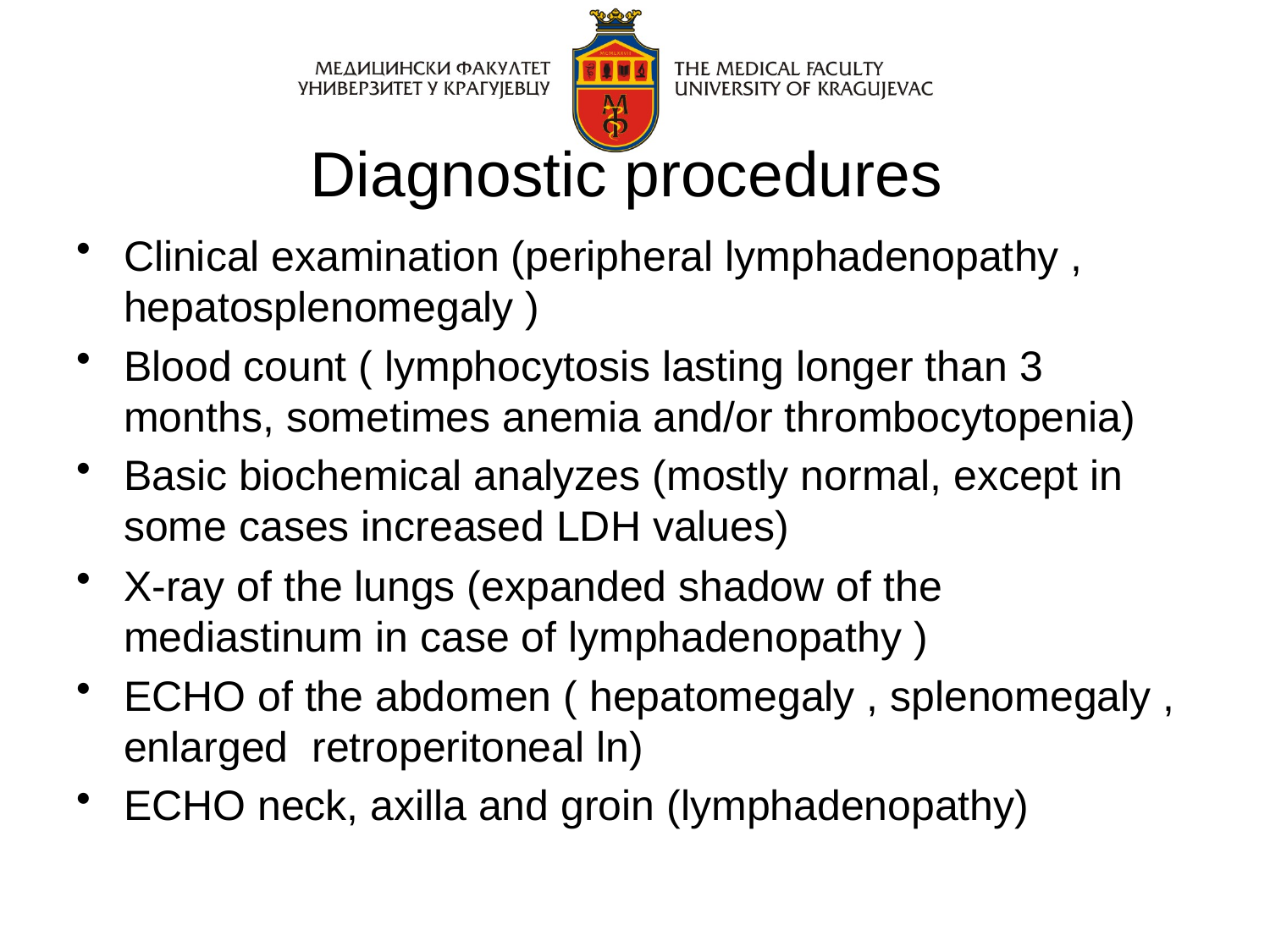

# Diagnostic procedures
Clinical examination (peripheral lymphadenopathy , hepatosplenomegaly )
Blood count ( lymphocytosis lasting longer than 3 months, sometimes anemia and/or thrombocytopenia)
Basic biochemical analyzes (mostly normal, except in some cases increased LDH values)
X-ray of the lungs (expanded shadow of the mediastinum in case of lymphadenopathy )
ECHO of the abdomen ( hepatomegaly , splenomegaly , enlarged  retroperitoneal ln)
ECHO neck, axilla and groin (lymphadenopathy)